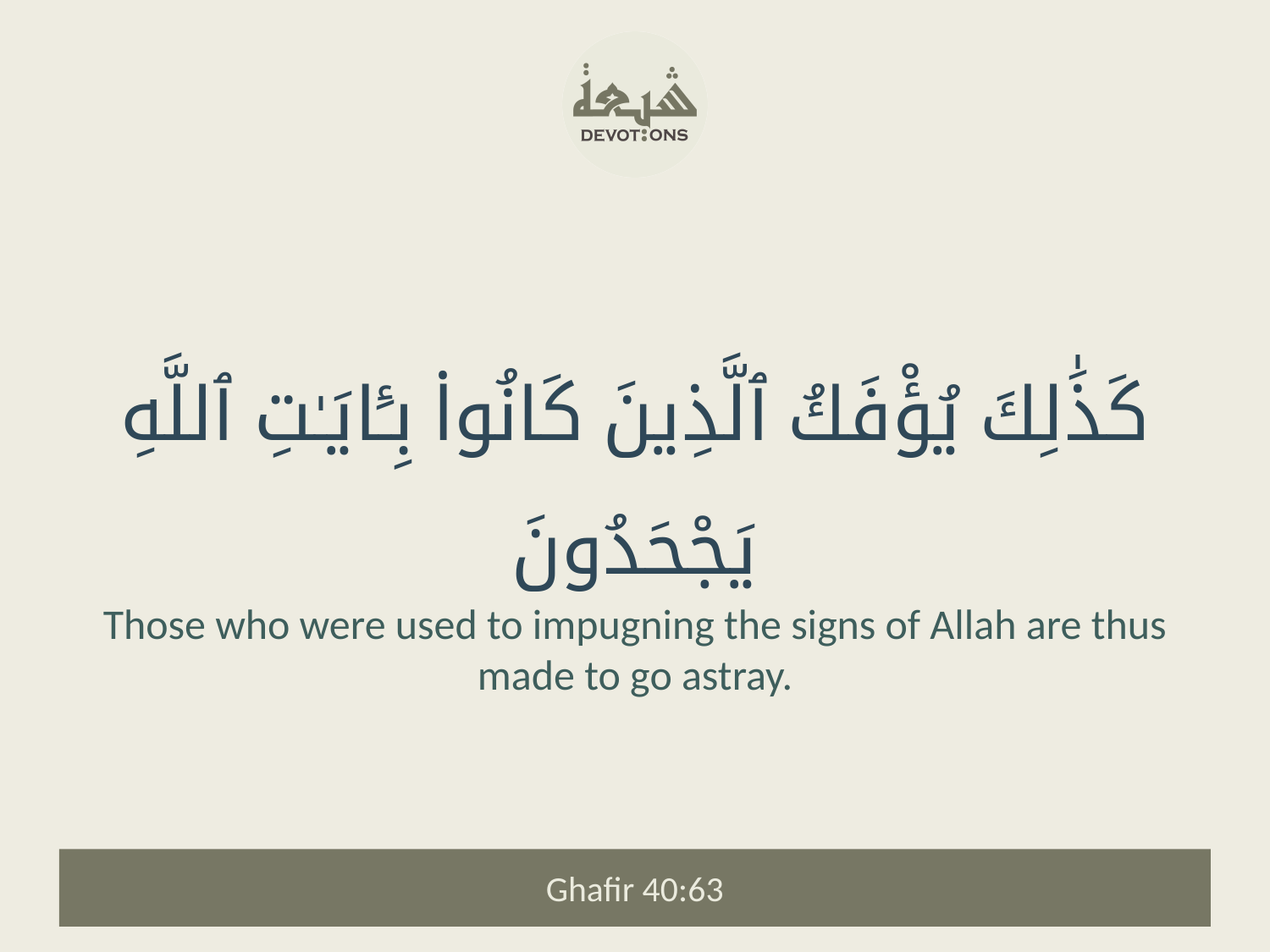

كَذَٰلِكَ يُؤْفَكُ ٱلَّذِينَ كَانُوا۟ بِـَٔايَـٰتِ ٱللَّهِ يَجْحَدُونَ
Those who were used to impugning the signs of Allah are thus made to go astray.
Ghafir 40:63